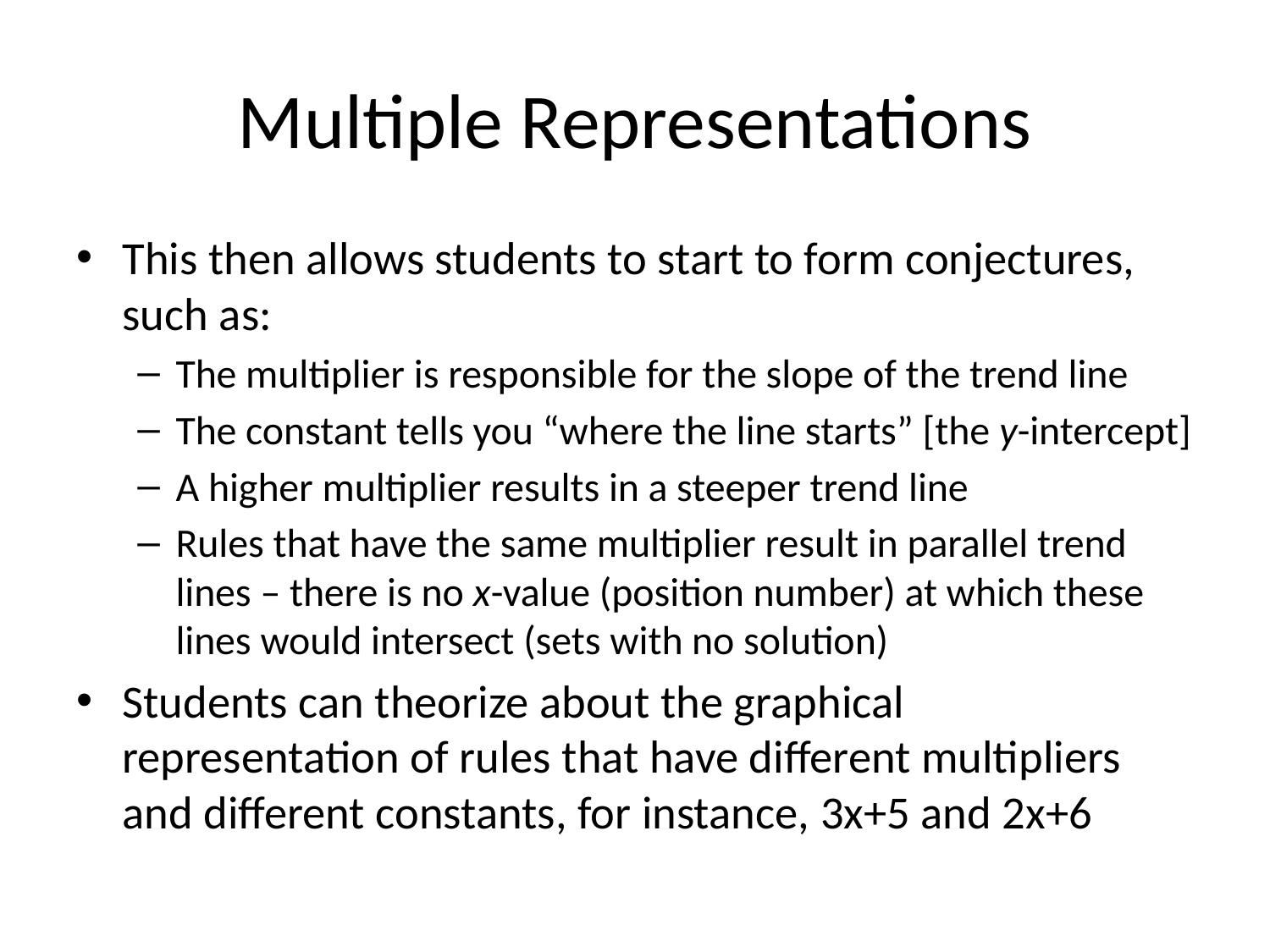

# Multiple Representations
This then allows students to start to form conjectures, such as:
The multiplier is responsible for the slope of the trend line
The constant tells you “where the line starts” [the y-intercept]
A higher multiplier results in a steeper trend line
Rules that have the same multiplier result in parallel trend lines – there is no x-value (position number) at which these lines would intersect (sets with no solution)
Students can theorize about the graphical representation of rules that have different multipliers and different constants, for instance, 3x+5 and 2x+6